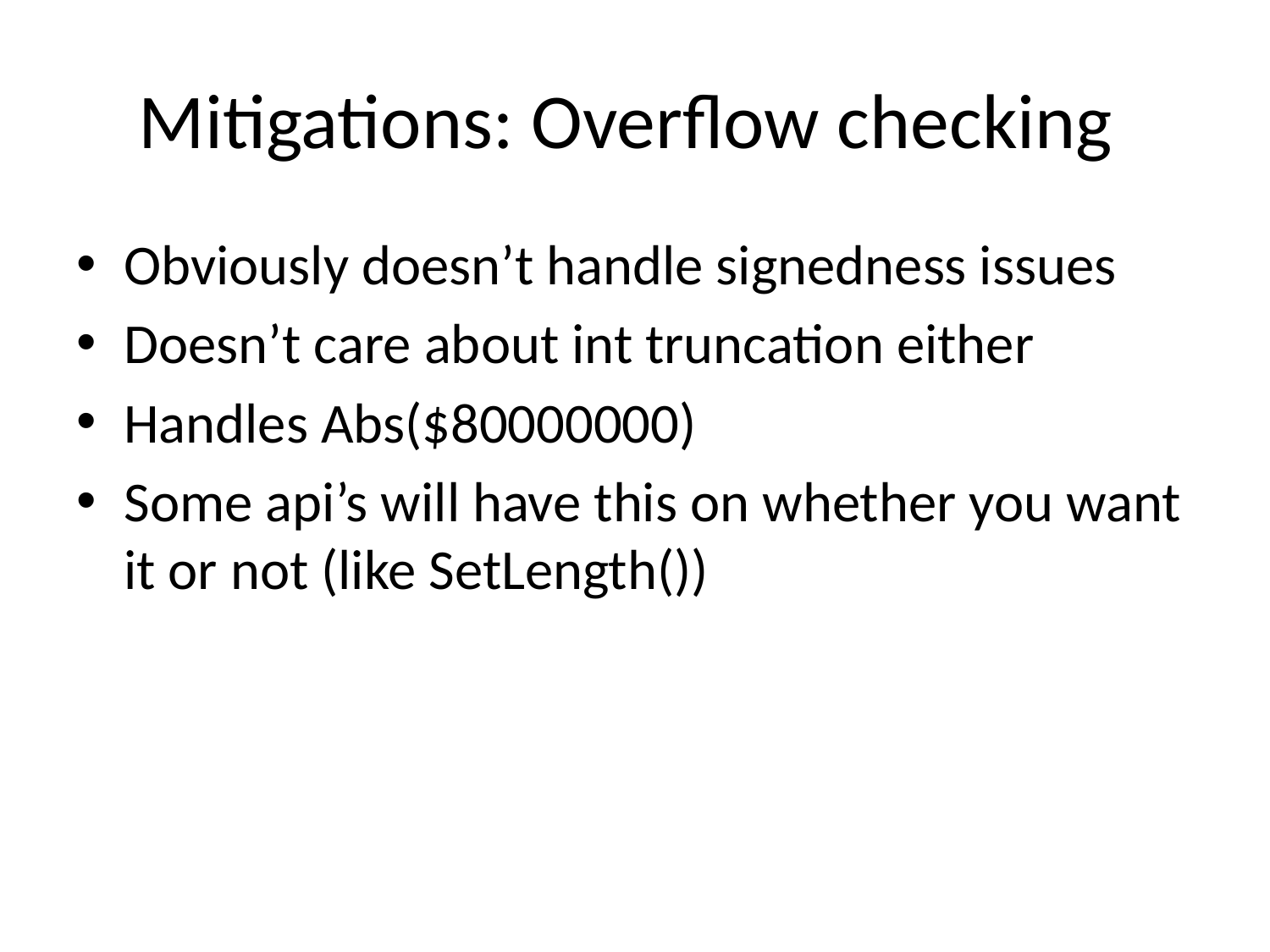

# Mitigations: Overflow checking
Obviously doesn’t handle signedness issues
Doesn’t care about int truncation either
Handles Abs($80000000)
Some api’s will have this on whether you want it or not (like SetLength())